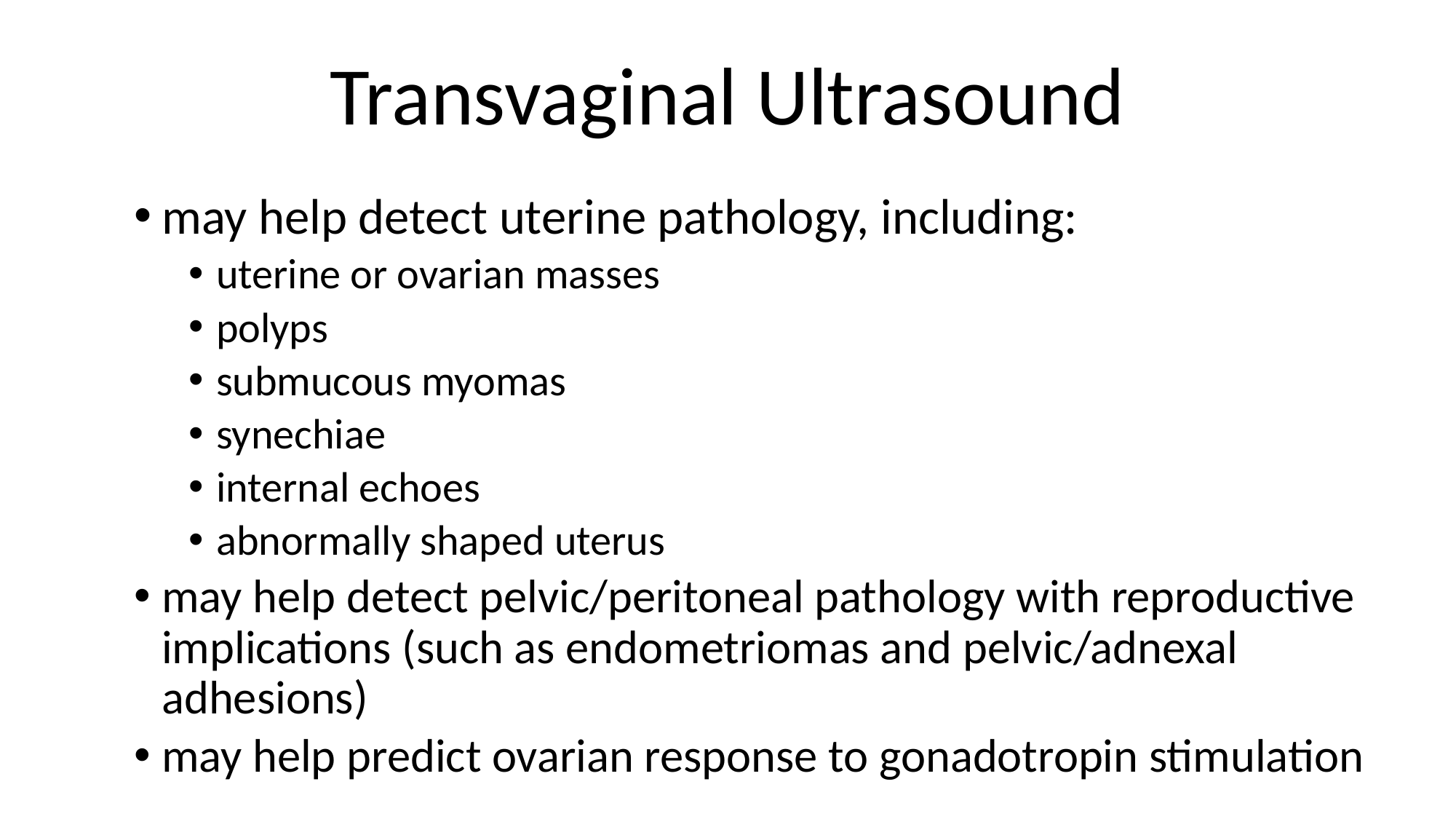

# Transvaginal Ultrasound
may help detect uterine pathology, including:
uterine or ovarian masses
polyps
submucous myomas
synechiae
internal echoes
abnormally shaped uterus
may help detect pelvic/peritoneal pathology with reproductive implications (such as endometriomas and pelvic/adnexal adhesions)
may help predict ovarian response to gonadotropin stimulation